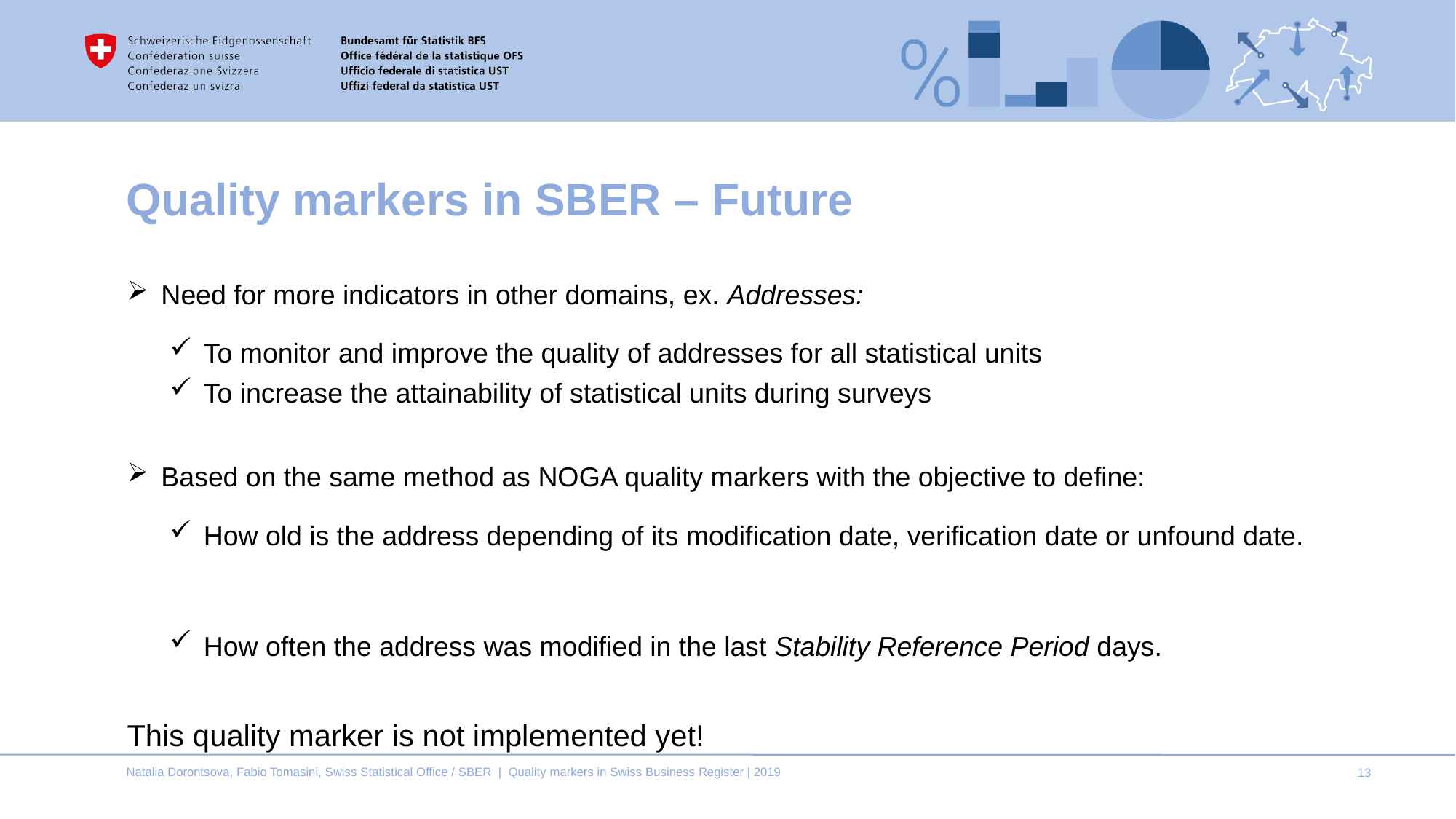

# Quality markers in SBER – Future
Need for more indicators in other domains, ex. Addresses:
To monitor and improve the quality of addresses for all statistical units
To increase the attainability of statistical units during surveys

Based on the same method as NOGA quality markers with the objective to define:
How old is the address depending of its modification date, verification date or unfound date.

How often the address was modified in the last Stability Reference Period days.

This quality marker is not implemented yet!
Natalia Dorontsova, Fabio Tomasini, Swiss Statistical Office / SBER  |  Quality markers in Swiss Business Register | 2019
13